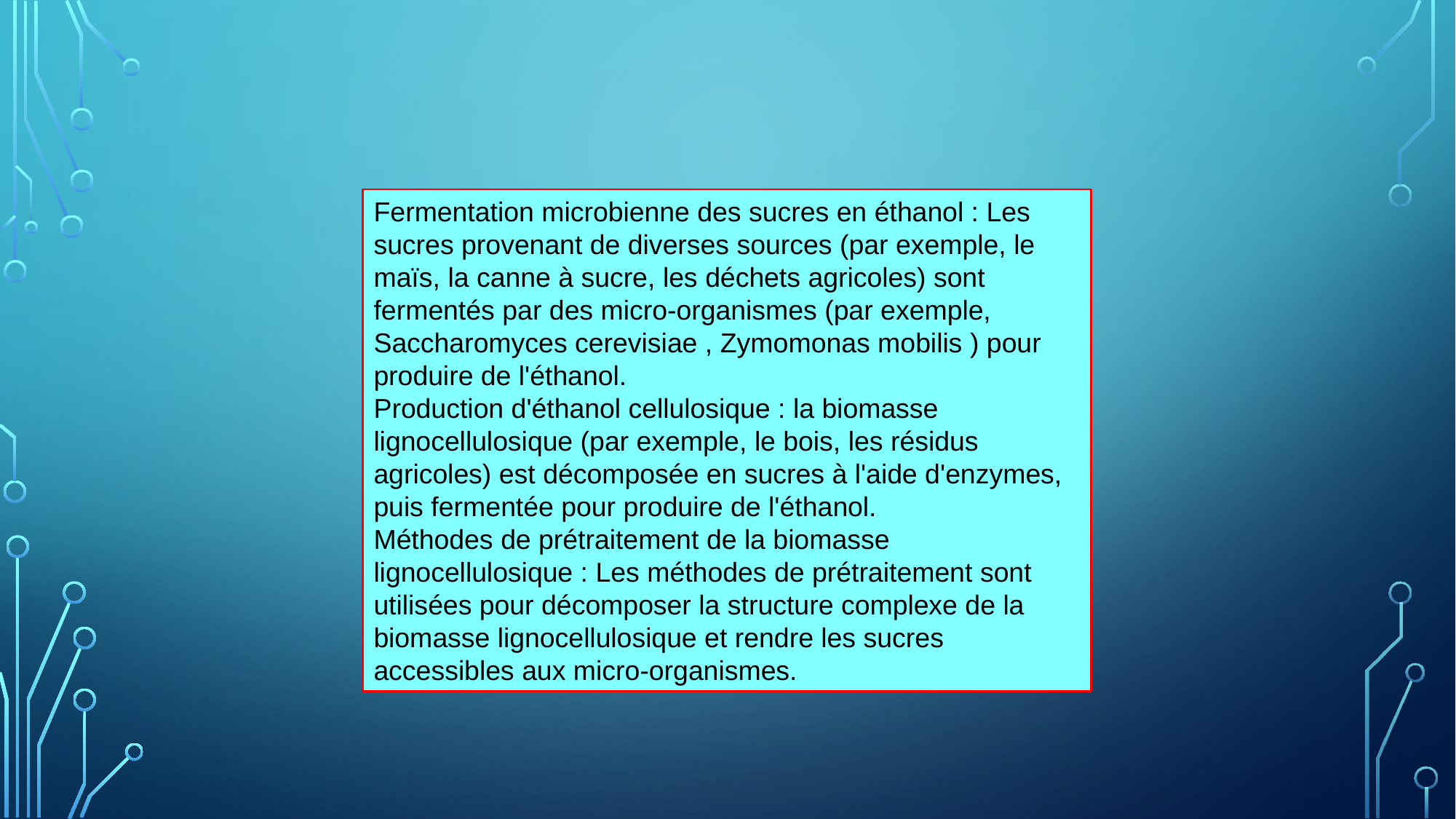

Fermentation microbienne des sucres en éthanol : Les sucres provenant de diverses sources (par exemple, le maïs, la canne à sucre, les déchets agricoles) sont fermentés par des micro-organismes (par exemple, Saccharomyces cerevisiae , Zymomonas mobilis ) pour produire de l'éthanol.
Production d'éthanol cellulosique : la biomasse lignocellulosique (par exemple, le bois, les résidus agricoles) est décomposée en sucres à l'aide d'enzymes, puis fermentée pour produire de l'éthanol.
Méthodes de prétraitement de la biomasse lignocellulosique : Les méthodes de prétraitement sont utilisées pour décomposer la structure complexe de la biomasse lignocellulosique et rendre les sucres accessibles aux micro-organismes.